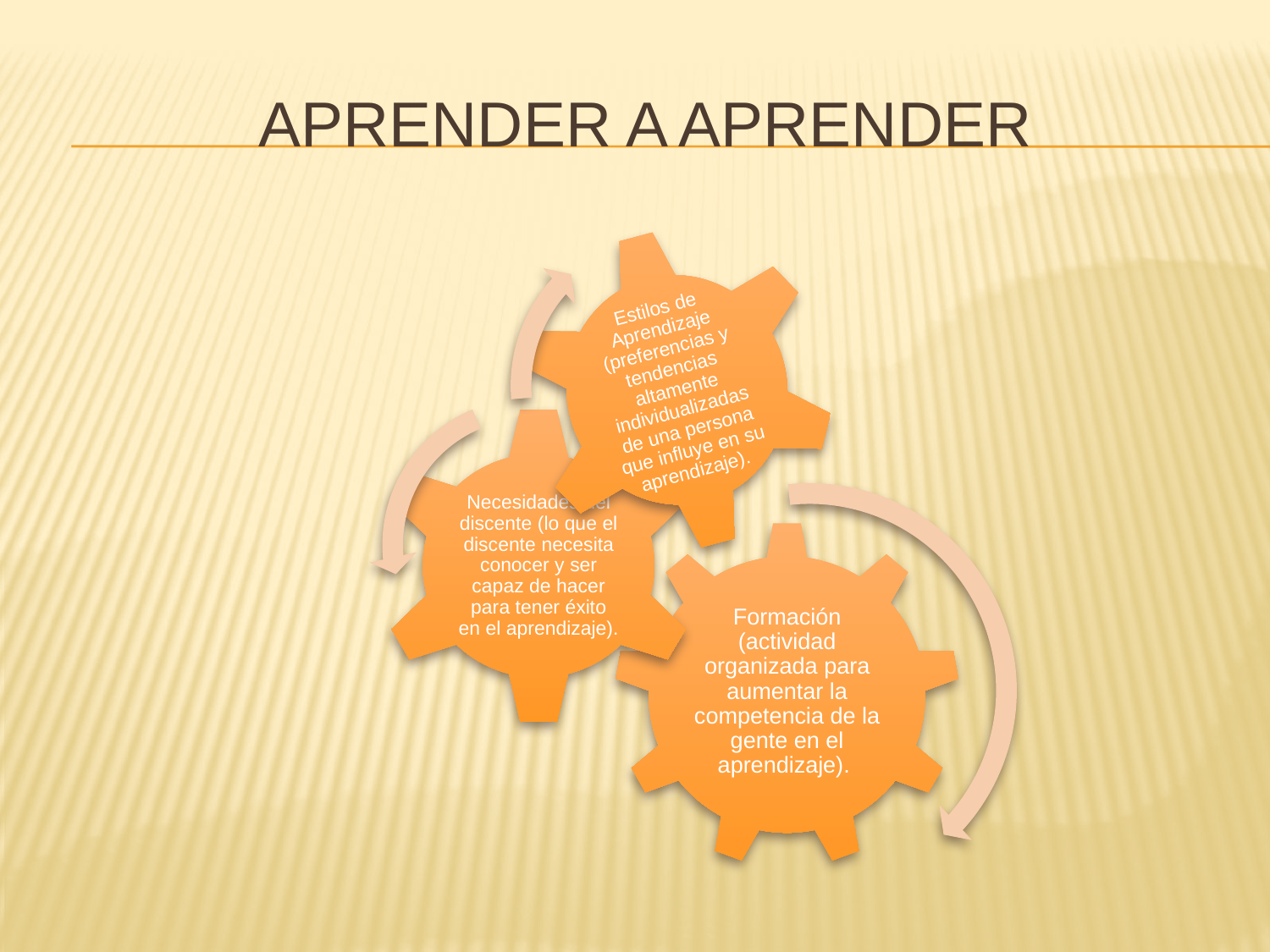

# Aprender a aprender
Formación (actividad organizada para aumentar la competencia de la gente en el aprendizaje).
Necesidades del discente (lo que el discente necesita conocer y ser capaz de hacer para tener éxito en el aprendizaje).
Estilos de Aprendizaje (preferencias y tendencias altamente individualizadas de una persona que influye en su aprendizaje).